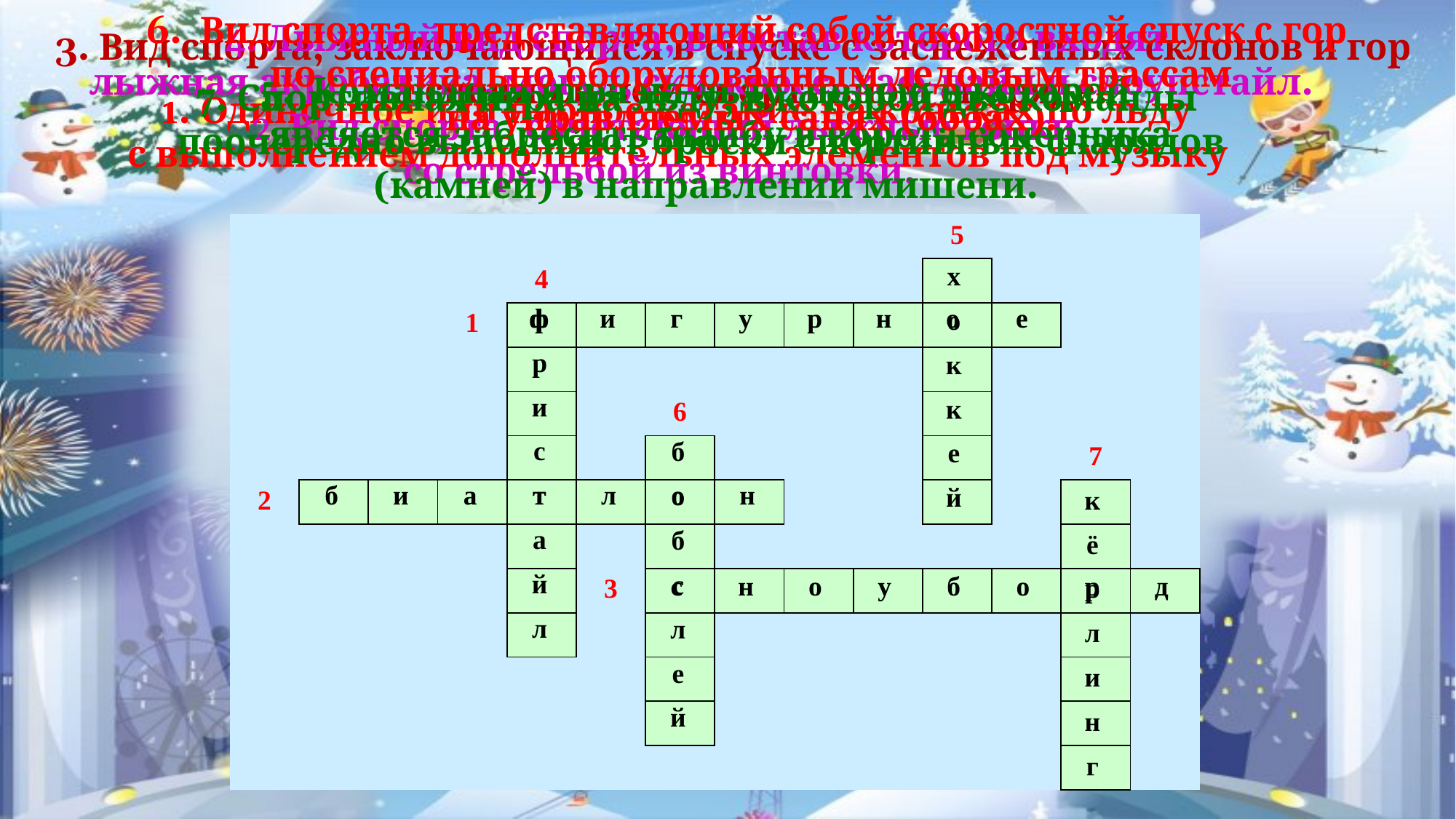

6.  Вид спорта, представляющий собой скоростной спуск с гор
 по специально оборудованным ледовым трассам
 на управляемых санях (бобах).
4. Лыжный вид спорта, в состав которого входят
лыжная акробатика, могул, ски-кросс, хаф-пайп и слоупстайл.
3. Вид спорта, заключающийся в спуске с заснеженных склонов и гор
на специальном спортивном снаряде.
5.  Командная игра на льду, целью в которой
 является забросить шайбу в ворота соперника
7. Спортивная игра на льду, в которой две команды
поочерёдно выполняют броски спортивных снарядов
 (камней) в направлении мишени.
1. Одиночное или парное катание на коньках по льду
с выполнением дополнительных элементов под музыку
 2. Вид спорта, сочетающий лыжные гонки со стрельбой из винтовки.
|  |  |  |  |  |  |  |  |  |  | 5 |  |  |  |
| --- | --- | --- | --- | --- | --- | --- | --- | --- | --- | --- | --- | --- | --- |
|  |  |  |  | 4 |  |  |  |  |  |  |  |  |  |
|  |  |  | 1 |  |  |  |  |  |  |  |  |  |  |
|  |  |  |  |  |  |  |  |  |  |  |  |  |  |
|  |  |  |  |  |  | 6 |  |  |  |  |  |  |  |
|  |  |  |  |  |  |  |  |  |  |  |  | 7 |  |
| 2 |  |  |  |  |  |  |  |  |  |  |  |  |  |
|  |  |  |  |  |  |  |  |  |  |  |  |  |  |
|  |  |  |  |  | 3 |  |  |  |  |  |  |  |  |
|  |  |  |  |  |  |  |  |  |  |  |  |  |  |
|  |  |  |  |  |  |  |  |  |  |  |  |  |  |
|  |  |  |  |  |  |  |  |  |  |  |  |  |  |
|  |  |  |  |  |  |  |  |  |  |  |  |  |  |
| х |
| --- |
| о |
| к |
| к |
| е |
| й |
| ф | и | г | у | р | н | о | е |
| --- | --- | --- | --- | --- | --- | --- | --- |
| ф |
| --- |
| р |
| и |
| с |
| т |
| а |
| й |
| л |
| б |
| --- |
| о |
| б |
| с |
| л |
| е |
| й |
| б | и | а | т | л | о | н |
| --- | --- | --- | --- | --- | --- | --- |
| к |
| --- |
| ё |
| р |
| л |
| и |
| н |
| г |
| с | н | о | у | б | о | р | д |
| --- | --- | --- | --- | --- | --- | --- | --- |